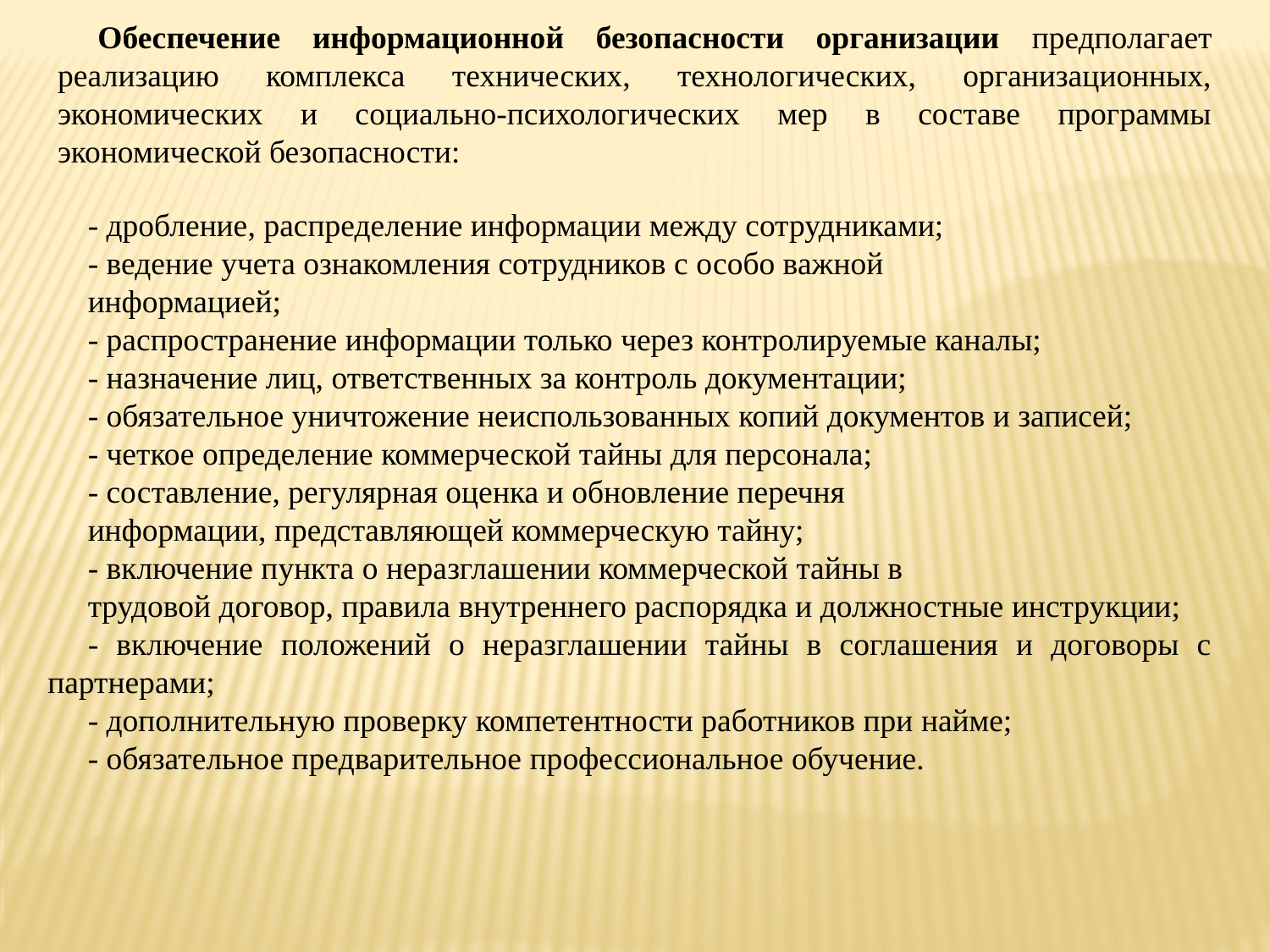

Обеспечение информационной безопасности организации предполагает реализацию комплекса технических, технологических, организационных, экономических и социально-психологических мер в составе программы экономической безопасности:
- дробление, распределение информации между сотрудниками;
- ведение учета ознакомления сотрудников с особо важной
информацией;
- распространение информации только через контролируемые каналы;
- назначение лиц, ответственных за контроль документации;
- обязательное уничтожение неиспользованных копий документов и записей;
- четкое определение коммерческой тайны для персонала;
- составление, регулярная оценка и обновление перечня
информации, представляющей коммерческую тайну;
- включение пункта о неразглашении коммерческой тайны в
трудовой договор, правила внутреннего распорядка и должностные инструкции;
- включение положений о неразглашении тайны в соглашения и договоры с партнерами;
- дополнительную проверку компетентности работников при найме;
- обязательное предварительное профессиональное обучение.